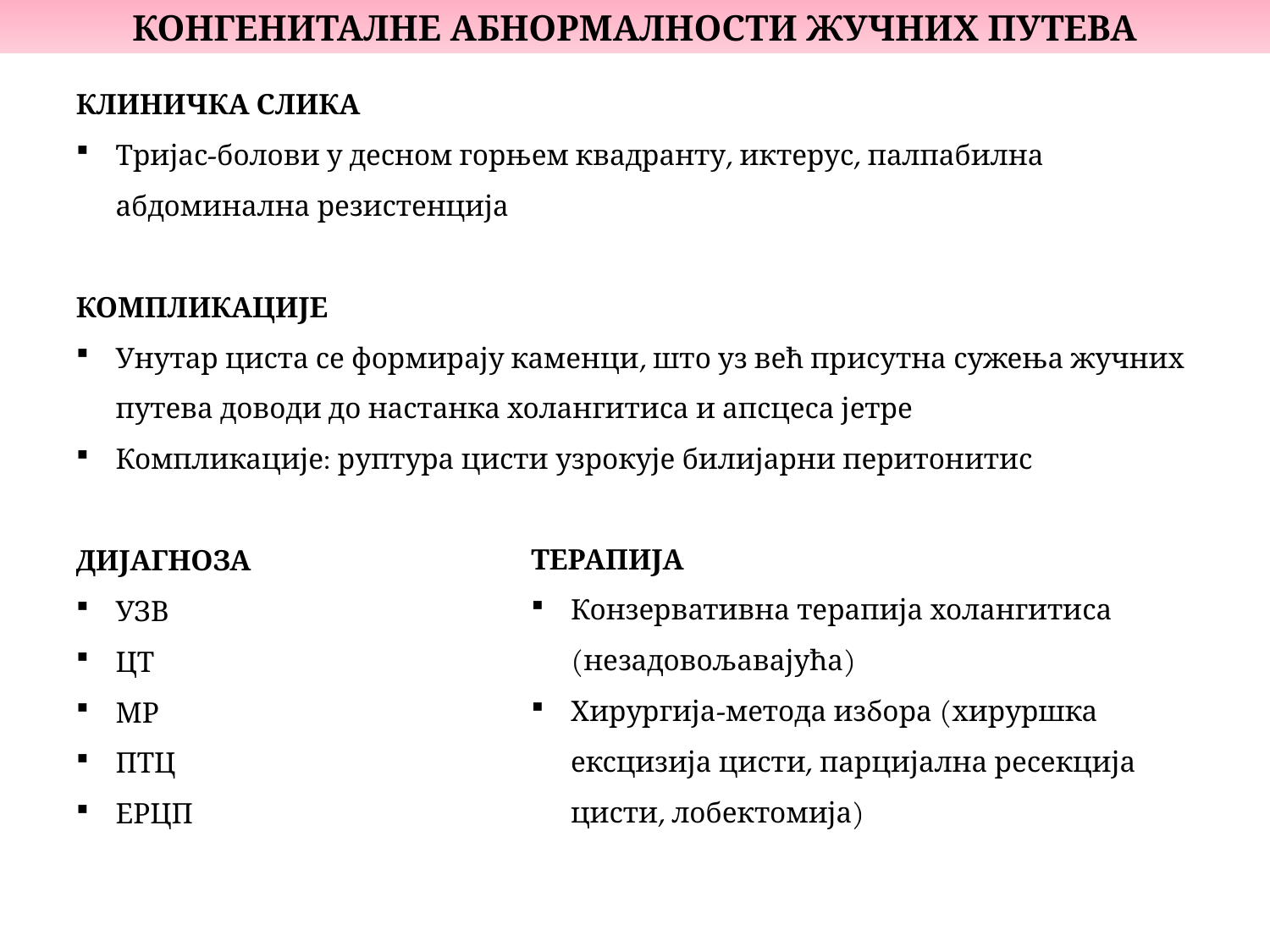

КОНГЕНИТАЛНЕ АБНОРМАЛНОСТИ ЖУЧНИХ ПУТЕВА
КЛИНИЧКА СЛИКА
Тријас-болови у десном горњем квадранту, иктерус, палпабилна абдоминална резистенција

КОМПЛИКАЦИЈЕ
Унутар циста се формирају каменци, што уз већ присутна сужења жучних путева доводи до настанка холангитиса и апсцеса јетре
Компликације: руптура цисти узрокује билијарни перитонитис

ДИЈАГНОЗА
УЗВ
ЦТ
МР
ПТЦ
ЕРЦП
ТЕРАПИЈА
Конзервативна терапија холангитиса (незадовољавајућа)
Хирургија-метода избора (хируршка ексцизија цисти, парцијална ресекција цисти, лобектомија)